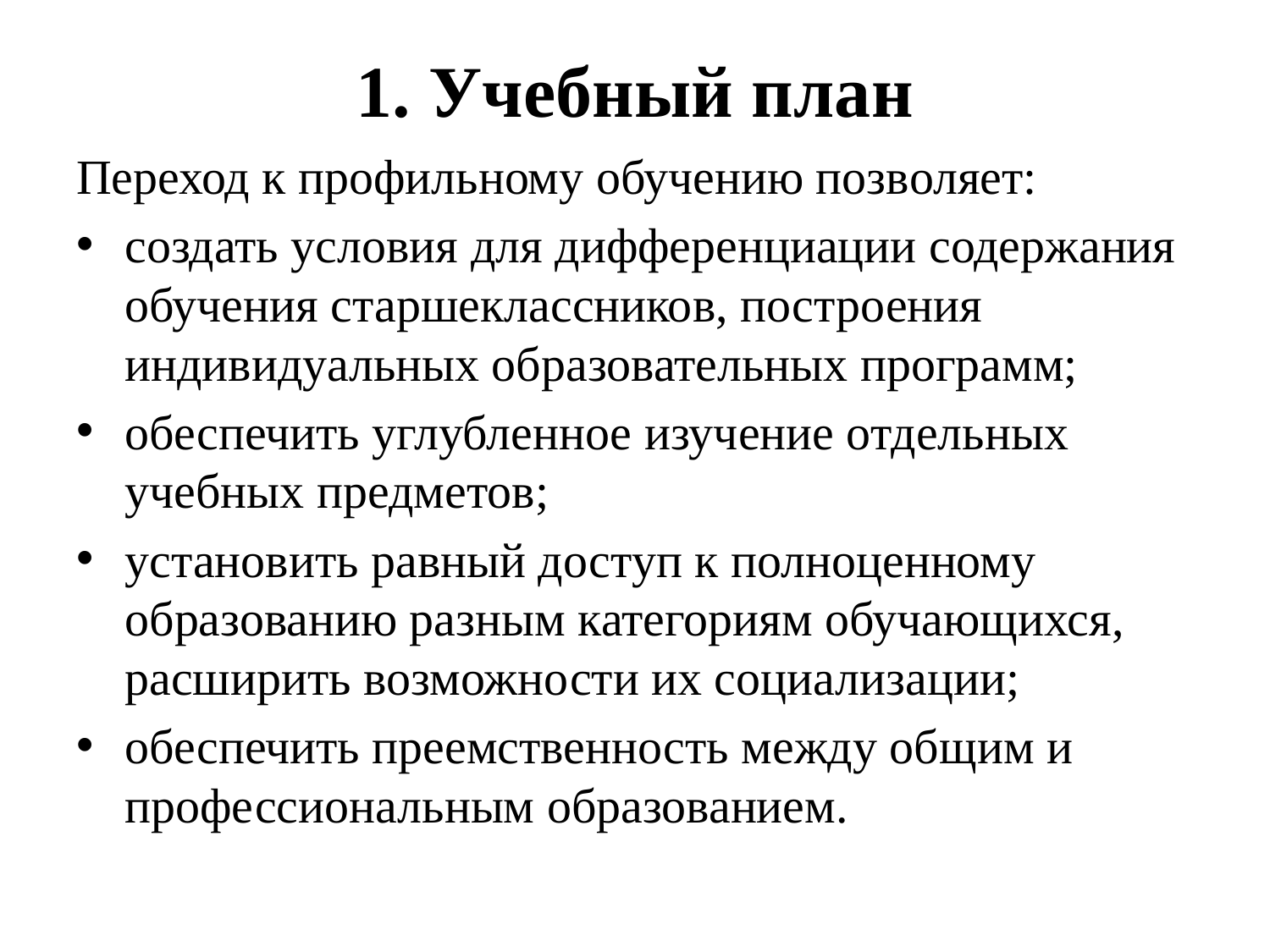

# 1. Учебный план
Переход к профильному обучению позволяет:
создать условия для дифференциации содержания обучения старшеклассников, построения индивидуальных образовательных программ;
обеспечить углубленное изучение отдельных учебных предметов;
установить равный доступ к полноценному образованию разным категориям обучающихся, расширить возможности их социализации;
обеспечить преемственность между общим и профессиональным образованием.